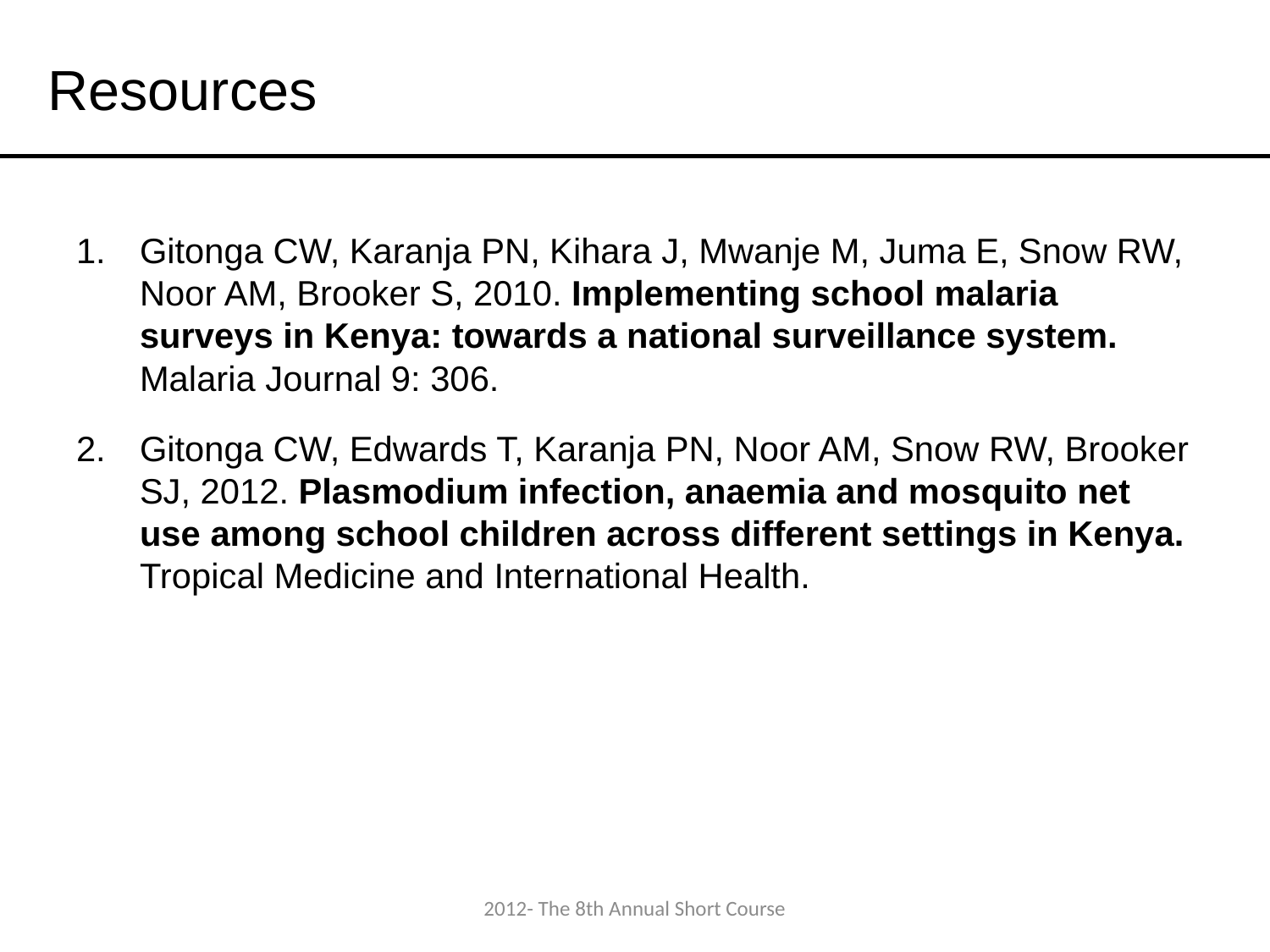

# Resources
Gitonga CW, Karanja PN, Kihara J, Mwanje M, Juma E, Snow RW, Noor AM, Brooker S, 2010. Implementing school malaria surveys in Kenya: towards a national surveillance system. Malaria Journal 9: 306.
Gitonga CW, Edwards T, Karanja PN, Noor AM, Snow RW, Brooker SJ, 2012. Plasmodium infection, anaemia and mosquito net use among school children across different settings in Kenya. Tropical Medicine and International Health.
2012- The 8th Annual Short Course